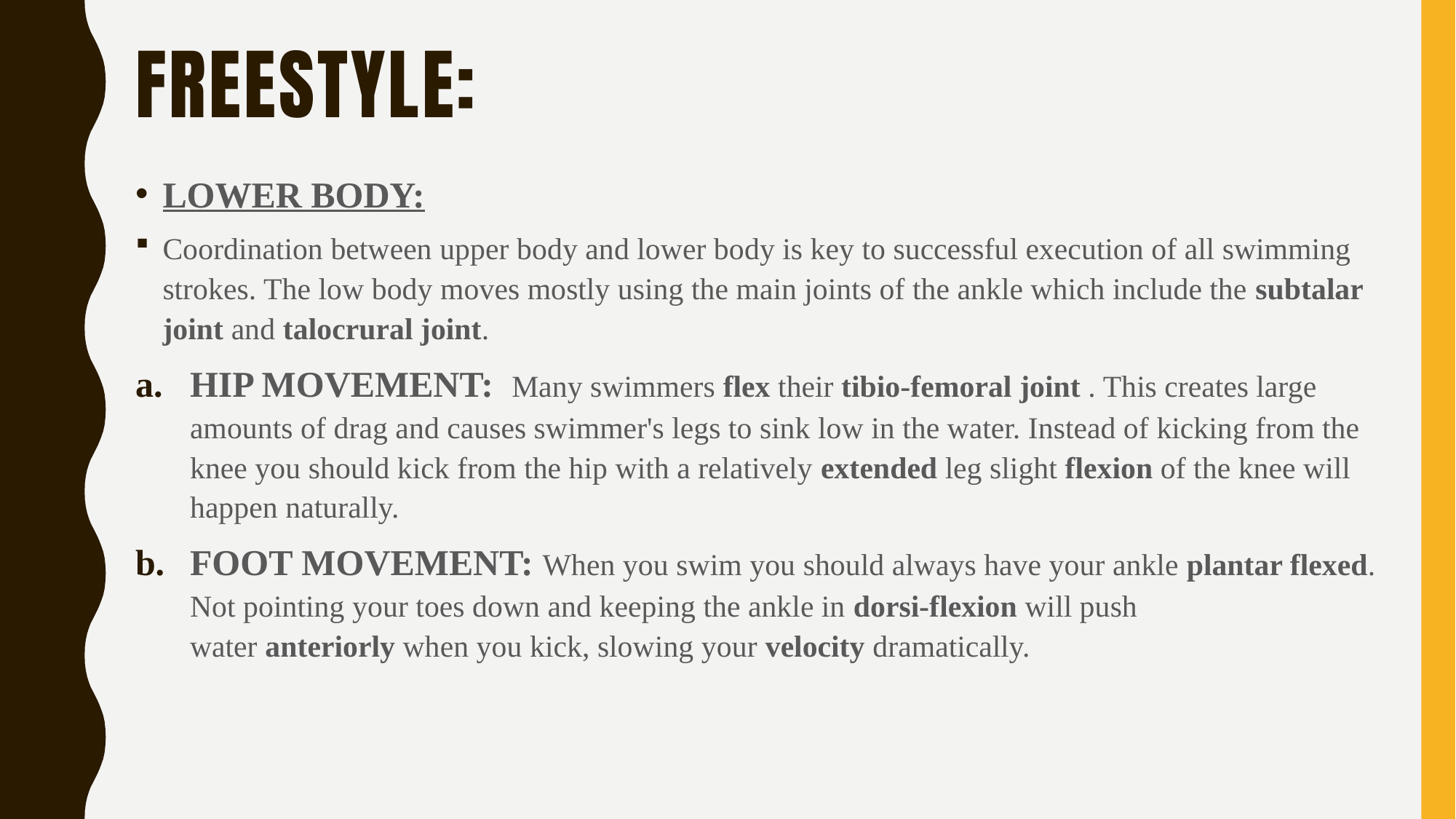

# FREESTYLE:
LOWER BODY:
Coordination between upper body and lower body is key to successful execution of all swimming strokes. The low body moves mostly using the main joints of the ankle which include the subtalar joint and talocrural joint.
HIP MOVEMENT:  Many swimmers flex their tibio-femoral joint . This creates large amounts of drag and causes swimmer's legs to sink low in the water. Instead of kicking from the knee you should kick from the hip with a relatively extended leg slight flexion of the knee will happen naturally.
FOOT MOVEMENT: When you swim you should always have your ankle plantar flexed. Not pointing your toes down and keeping the ankle in dorsi-flexion will push water anteriorly when you kick, slowing your velocity dramatically.